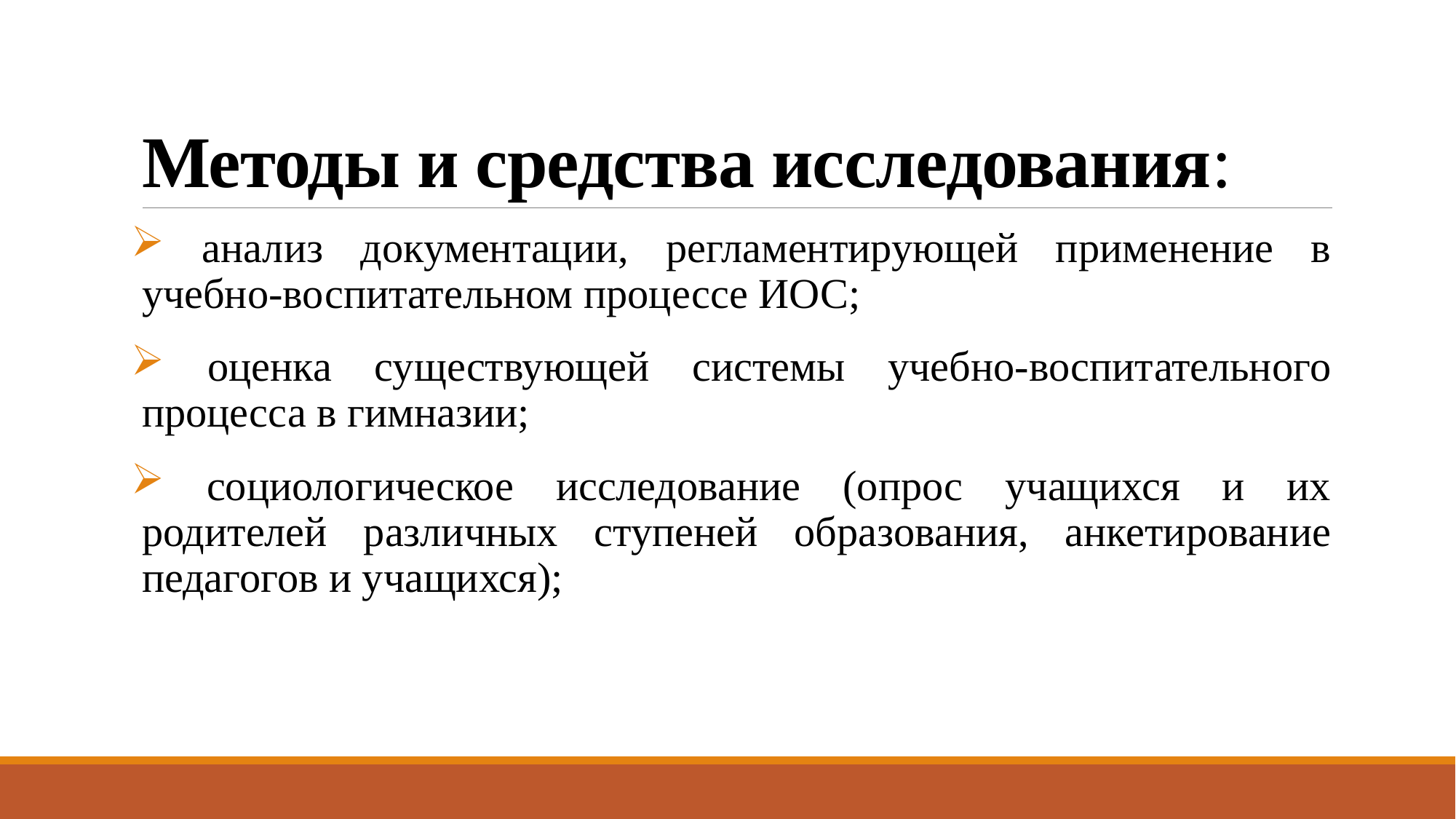

# Методы и средства исследования:
 анализ документации, регламентирующей применение в учебно-воспитательном процессе ИОС;
 оценка существующей системы учебно-воспитательного процесса в гимназии;
 социологическое исследование (опрос учащихся и их родителей различных ступеней образования, анкетирование педагогов и учащихся);